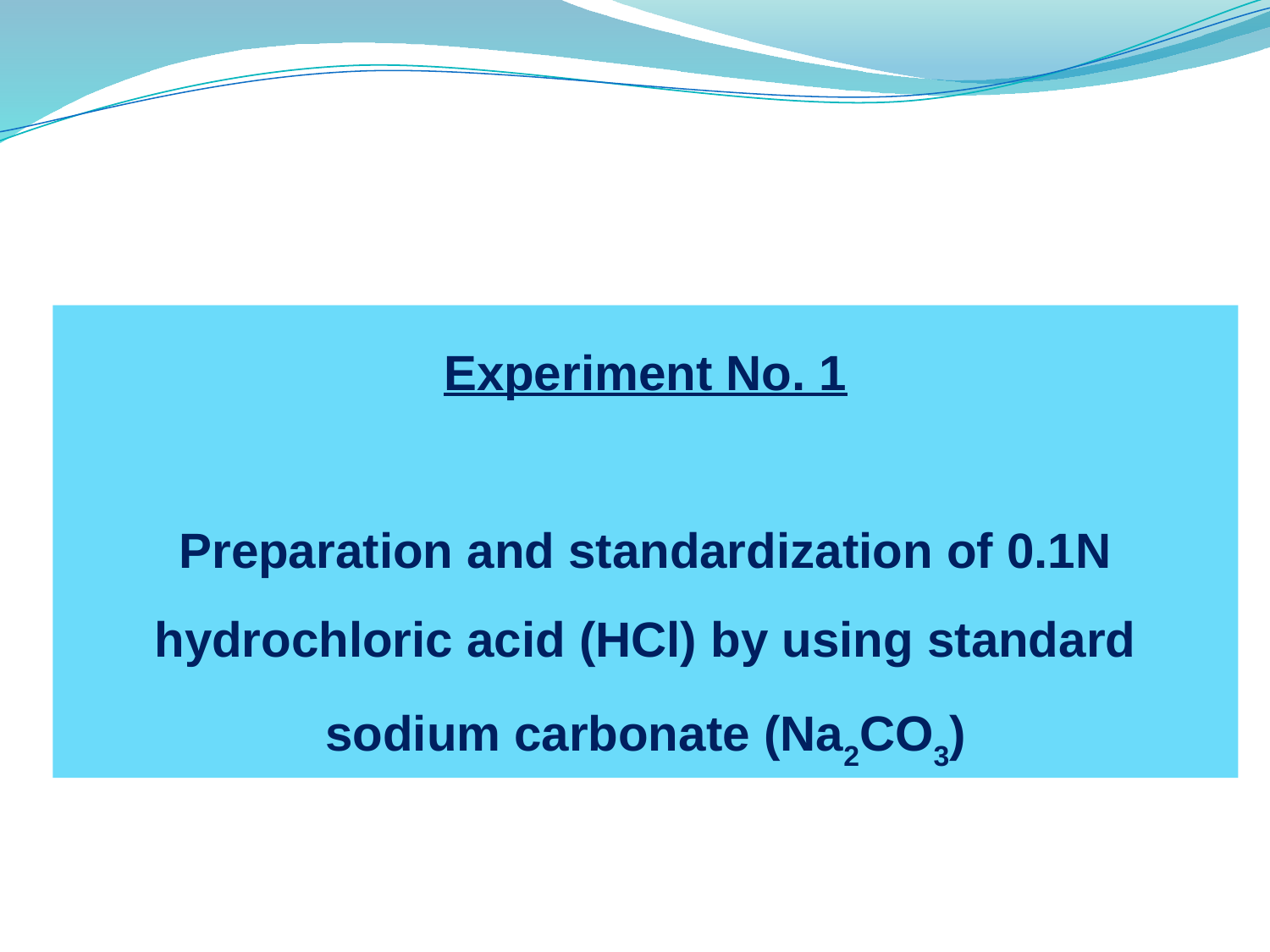

Experiment No. 1

Preparation and standardization of 0.1N hydrochloric acid (HCl) by using standard sodium carbonate (Na2CO3)